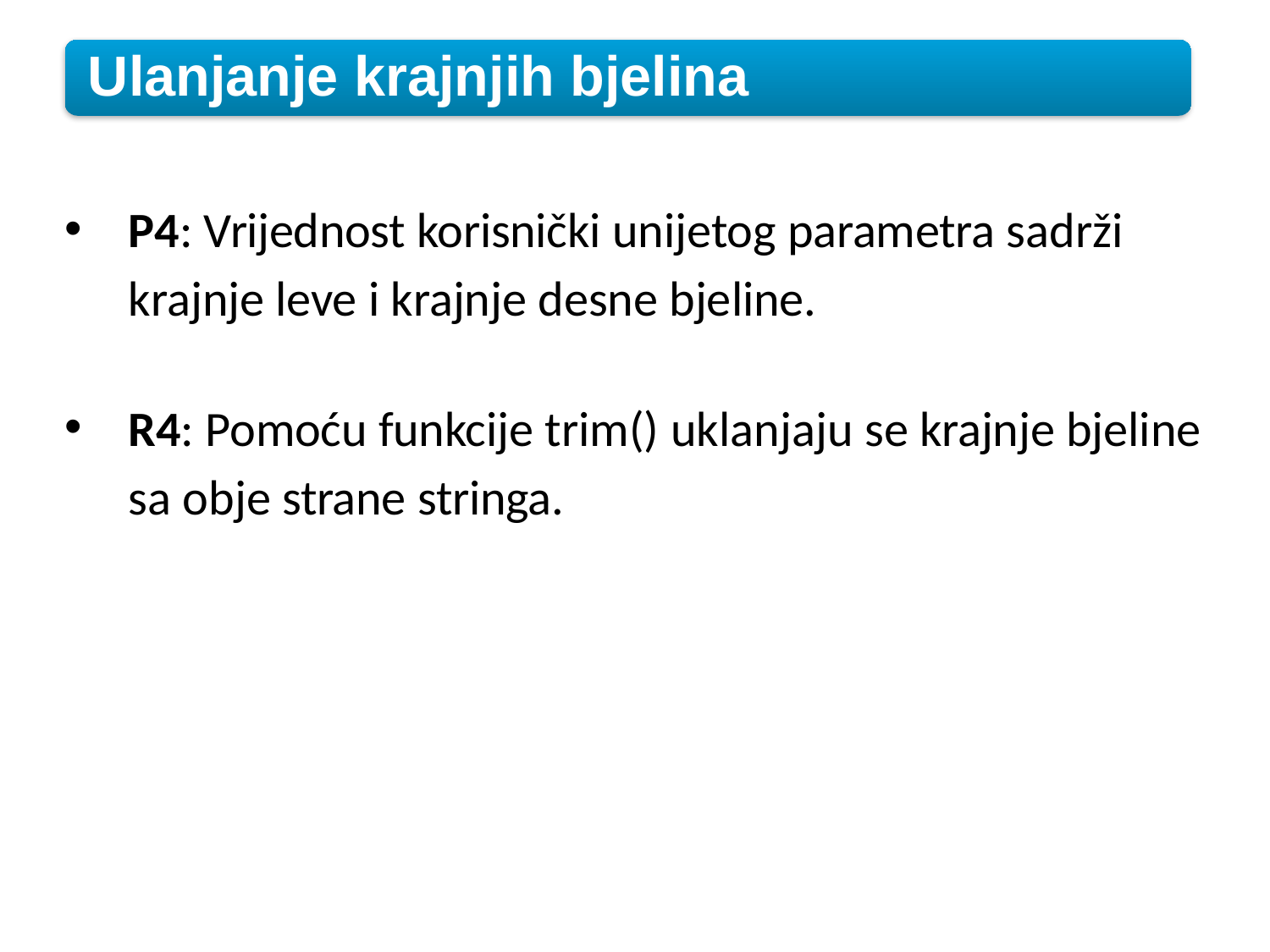

Ulanjanje krajnjih bjelina
P4: Vrijednost korisnički unijetog parametra sadrži krajnje leve i krajnje desne bjeline.

R4: Pomoću funkcije trim() uklanjaju se krajnje bjeline sa obje strane stringa.